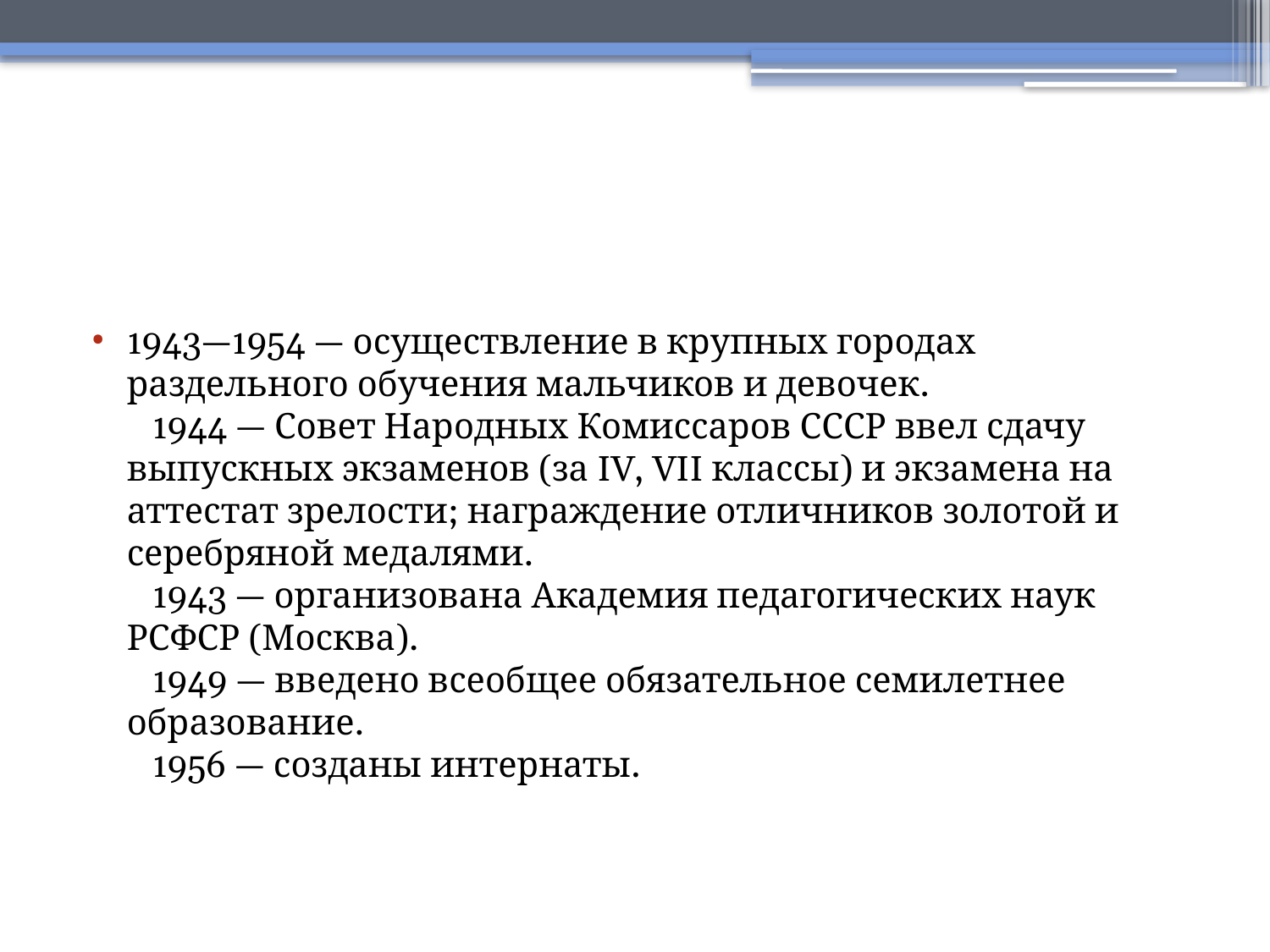

1943—1954 — осуществление в крупных городах раздельного обучения мальчиков и девочек.
   1944 — Совет Народных Комиссаров СССР ввел сдачу выпускных экзаменов (за IV, VII классы) и экзамена на аттестат зрелости; награждение отличников золотой и серебряной медалями.
   1943 — организована Академия педагогических наук РСФСР (Москва).
   1949 — введено всеобщее обязательное семилетнее образование.
   1956 — созданы интернаты.